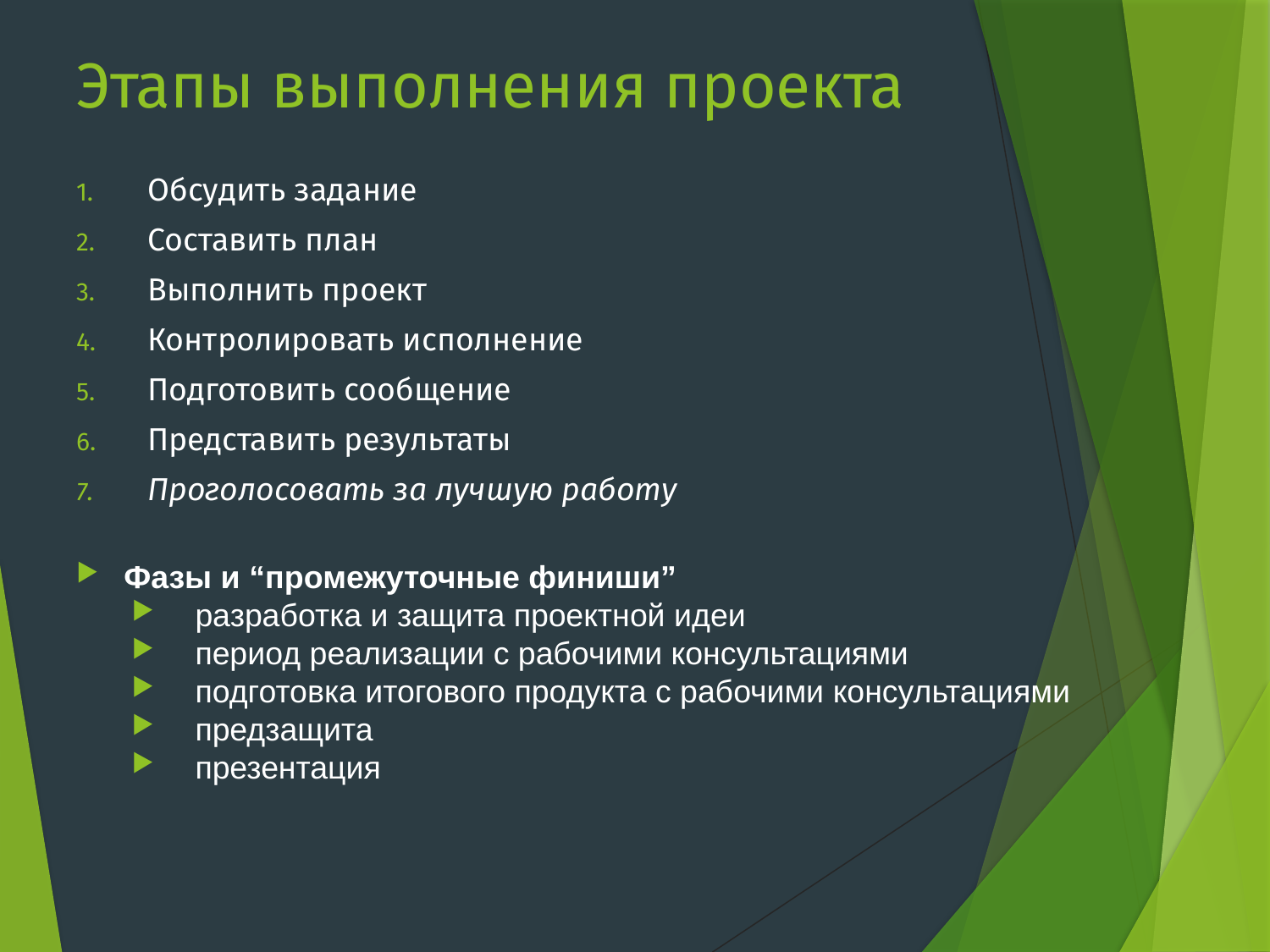

# Этапы выполнения проекта
Обсудить задание
Составить план
Выполнить проект
Контролировать исполнение
Подготовить сообщение
Представить результаты
Проголосовать за лучшую работу

Фазы и “промежуточные финиши”
разработка и защита проектной идеи
период реализации с рабочими консультациями
подготовка итогового продукта с рабочими консультациями
предзащита
презентация